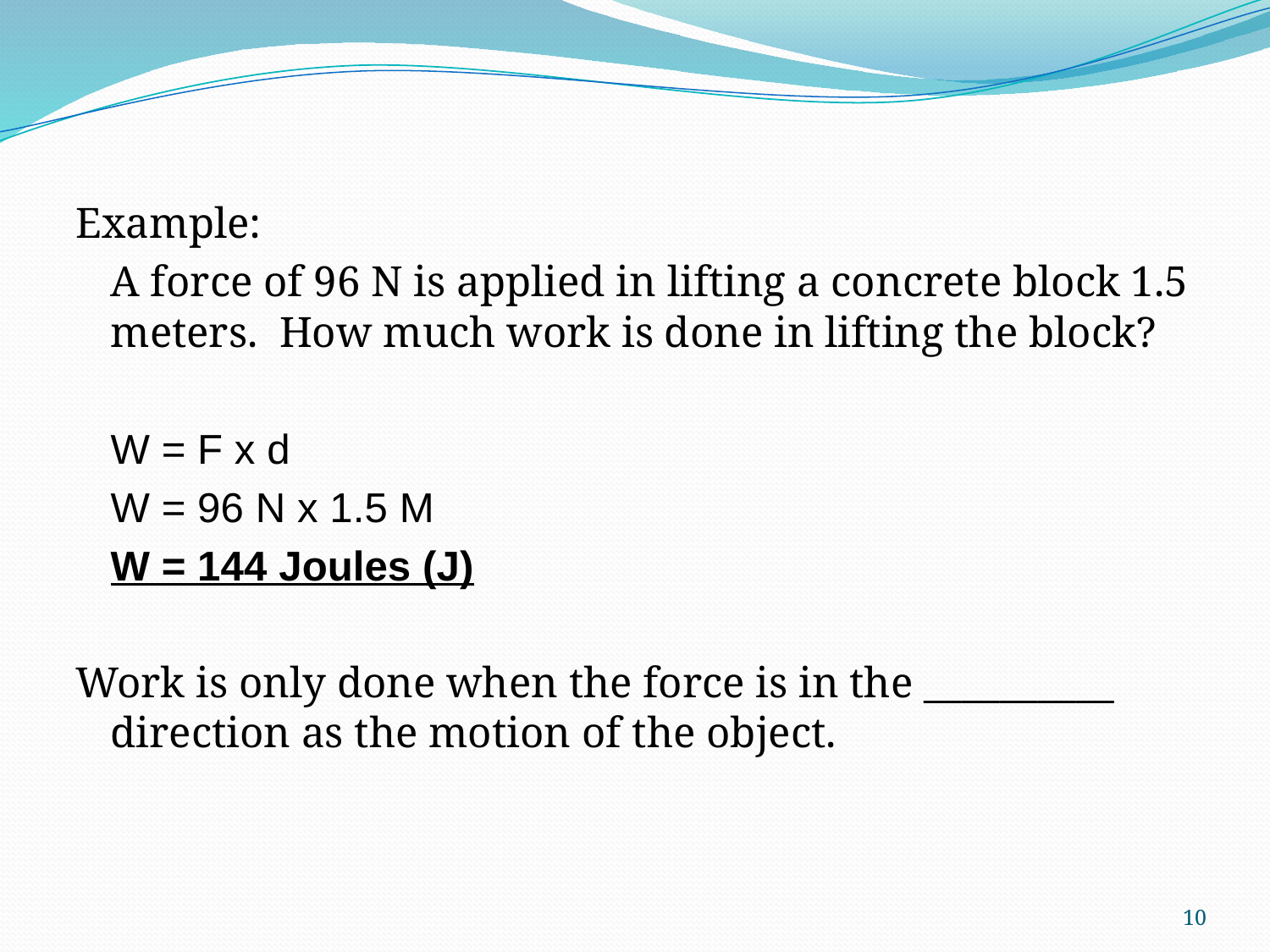

Example:
	A force of 96 N is applied in lifting a concrete block 1.5 meters.  How much work is done in lifting the block?

			W = F x d
			W = 96 N x 1.5 M
			W = 144 Joules (J)

Work is only done when the force is in the __________ direction as the motion of the object.

10